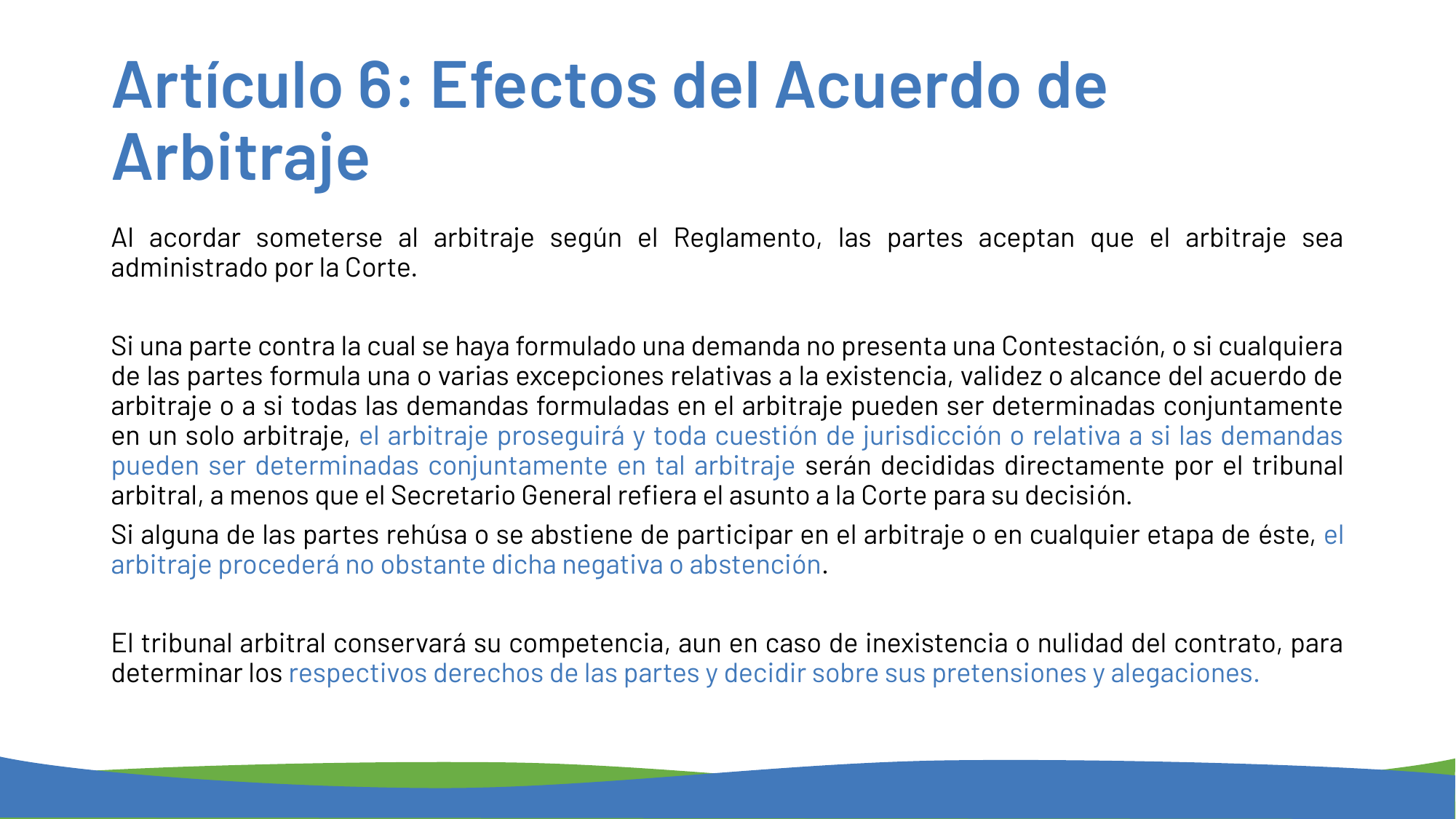

# Artículo 6: Efectos del Acuerdo de Arbitraje
Al acordar someterse al arbitraje según el Reglamento, las partes aceptan que el arbitraje sea administrado por la Corte.

Si una parte contra la cual se haya formulado una demanda no presenta una Contestación, o si cualquiera de las partes formula una o varias excepciones relativas a la existencia, validez o alcance del acuerdo de arbitraje o a si todas las demandas formuladas en el arbitraje pueden ser determinadas conjuntamente en un solo arbitraje, el arbitraje proseguirá y toda cuestión de jurisdicción o relativa a si las demandas pueden ser determinadas conjuntamente en tal arbitraje serán decididas directamente por el tribunal arbitral, a menos que el Secretario General refiera el asunto a la Corte para su decisión.
Si alguna de las partes rehúsa o se abstiene de participar en el arbitraje o en cualquier etapa de éste, el arbitraje procederá no obstante dicha negativa o abstención.

El tribunal arbitral conservará su competencia, aun en caso de inexistencia o nulidad del contrato, para determinar los respectivos derechos de las partes y decidir sobre sus pretensiones y alegaciones.